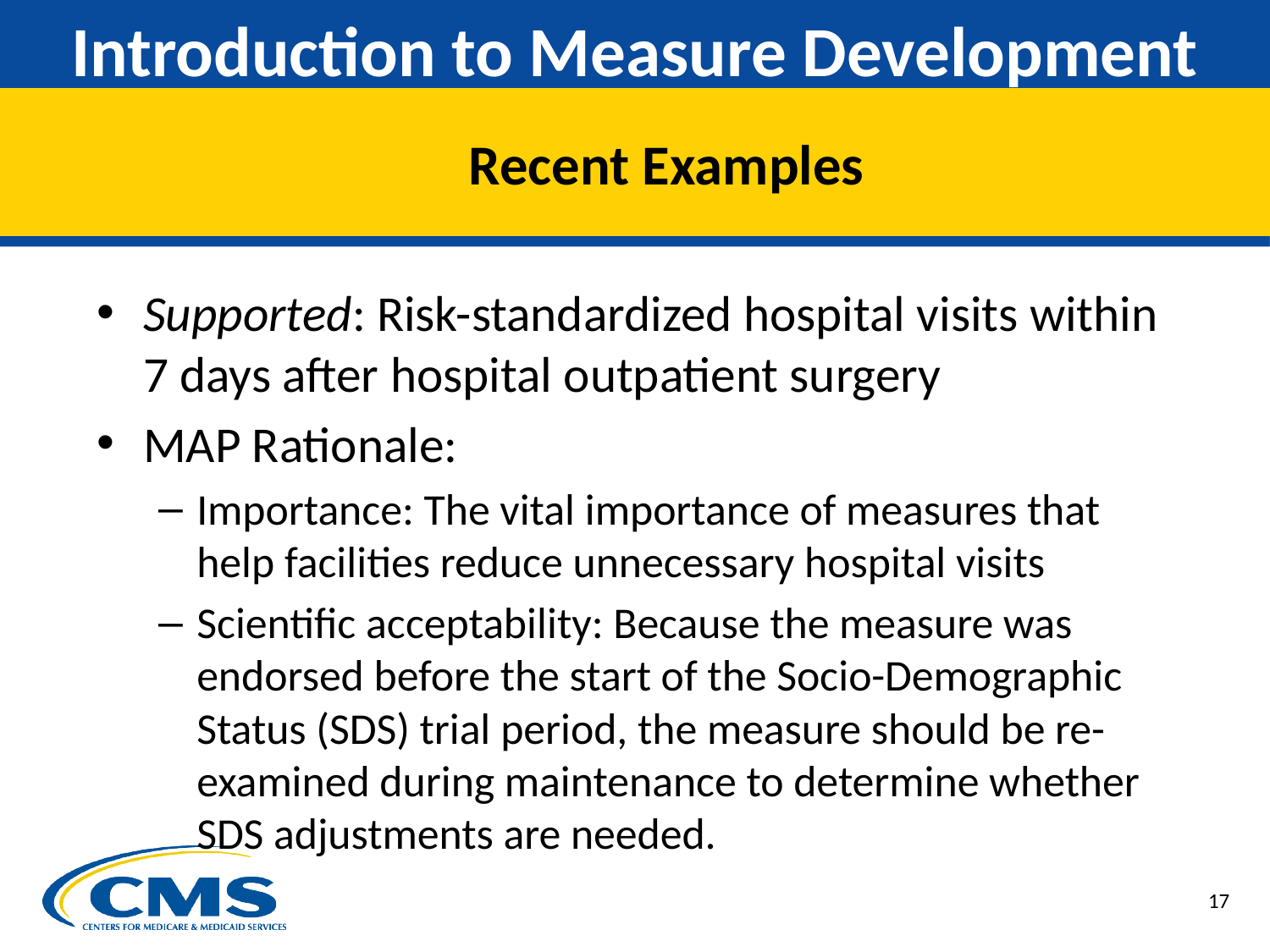

# Introduction to Measure Development
Recent Examples
Supported: Risk-standardized hospital visits within 7 days after hospital outpatient surgery
MAP Rationale:
Importance: The vital importance of measures that help facilities reduce unnecessary hospital visits
Scientific acceptability: Because the measure was endorsed before the start of the Socio-Demographic Status (SDS) trial period, the measure should be re-examined during maintenance to determine whether SDS adjustments are needed.